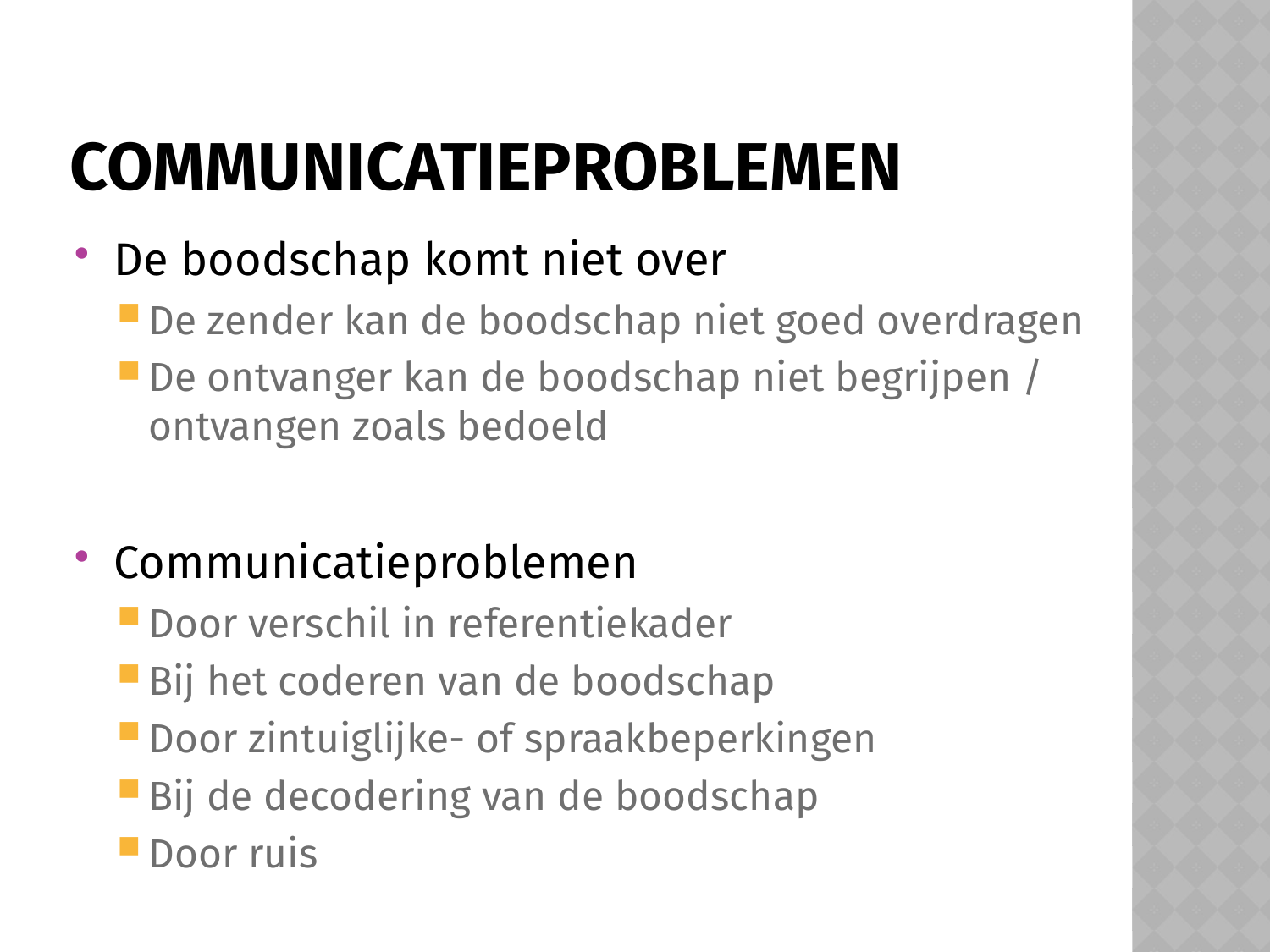

# Communicatieproblemen
De boodschap komt niet over
De zender kan de boodschap niet goed overdragen
De ontvanger kan de boodschap niet begrijpen / ontvangen zoals bedoeld

Communicatieproblemen
Door verschil in referentiekader
Bij het coderen van de boodschap
Door zintuiglijke- of spraakbeperkingen
Bij de decodering van de boodschap
Door ruis